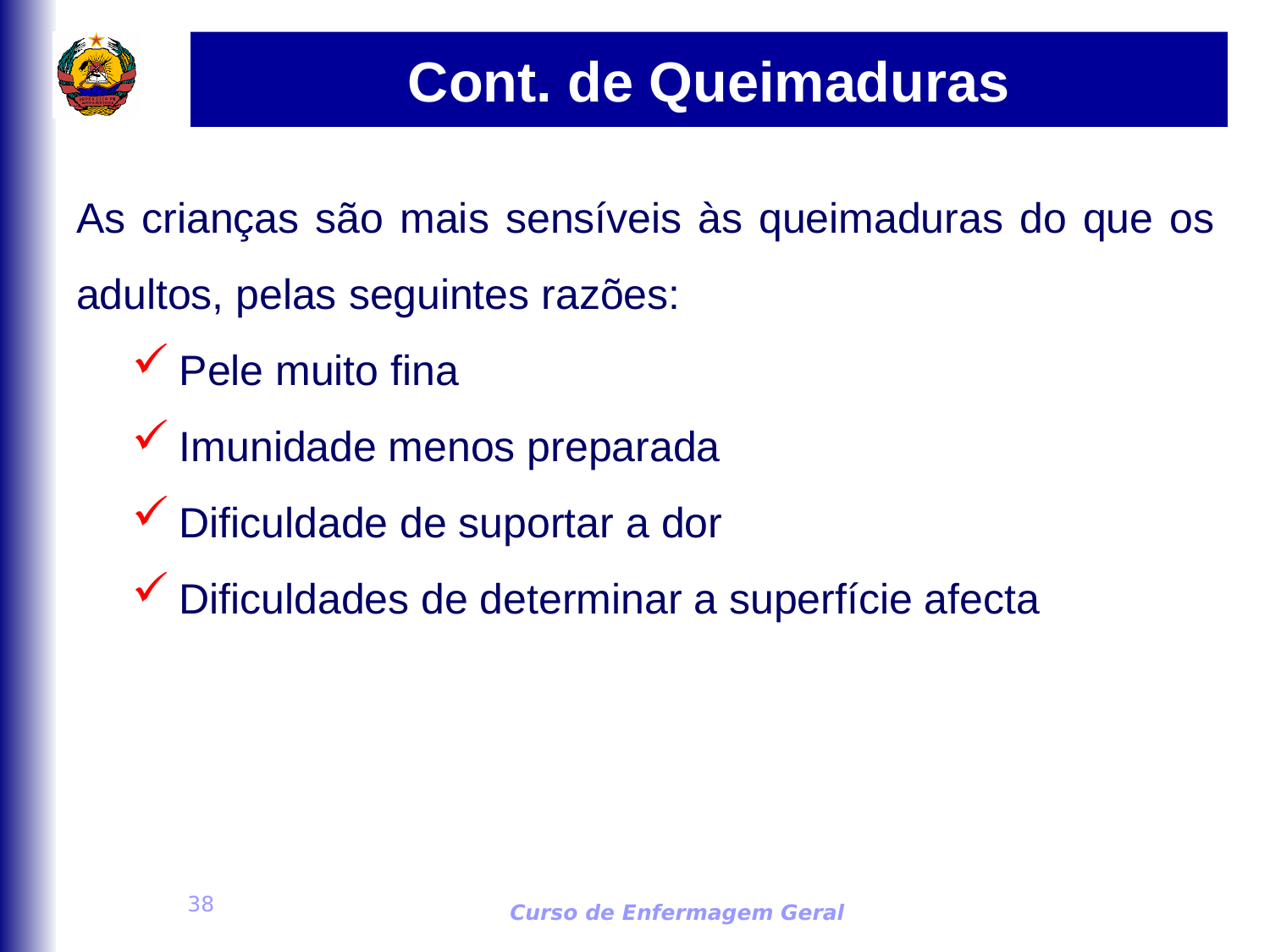

# Cont. de Queimaduras
As crianças são mais sensíveis às queimaduras do que os adultos, pelas seguintes razões:
Pele muito fina
Imunidade menos preparada
Dificuldade de suportar a dor
Dificuldades de determinar a superfície afecta
38
Curso de Enfermagem Geral